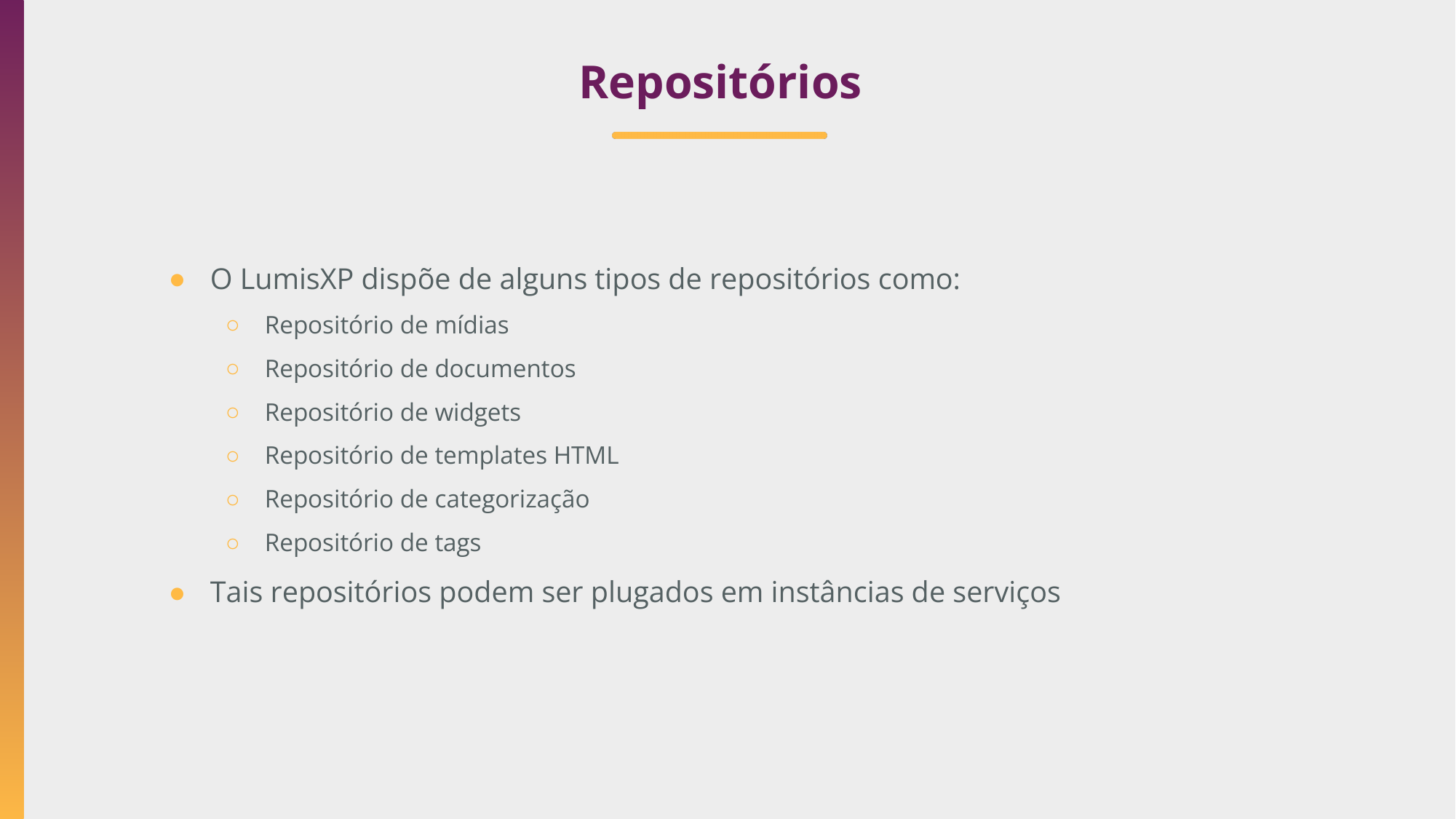

# Repositórios
O LumisXP dispõe de alguns tipos de repositórios como:
Repositório de mídias
Repositório de documentos
Repositório de widgets
Repositório de templates HTML
Repositório de categorização
Repositório de tags
Tais repositórios podem ser plugados em instâncias de serviços